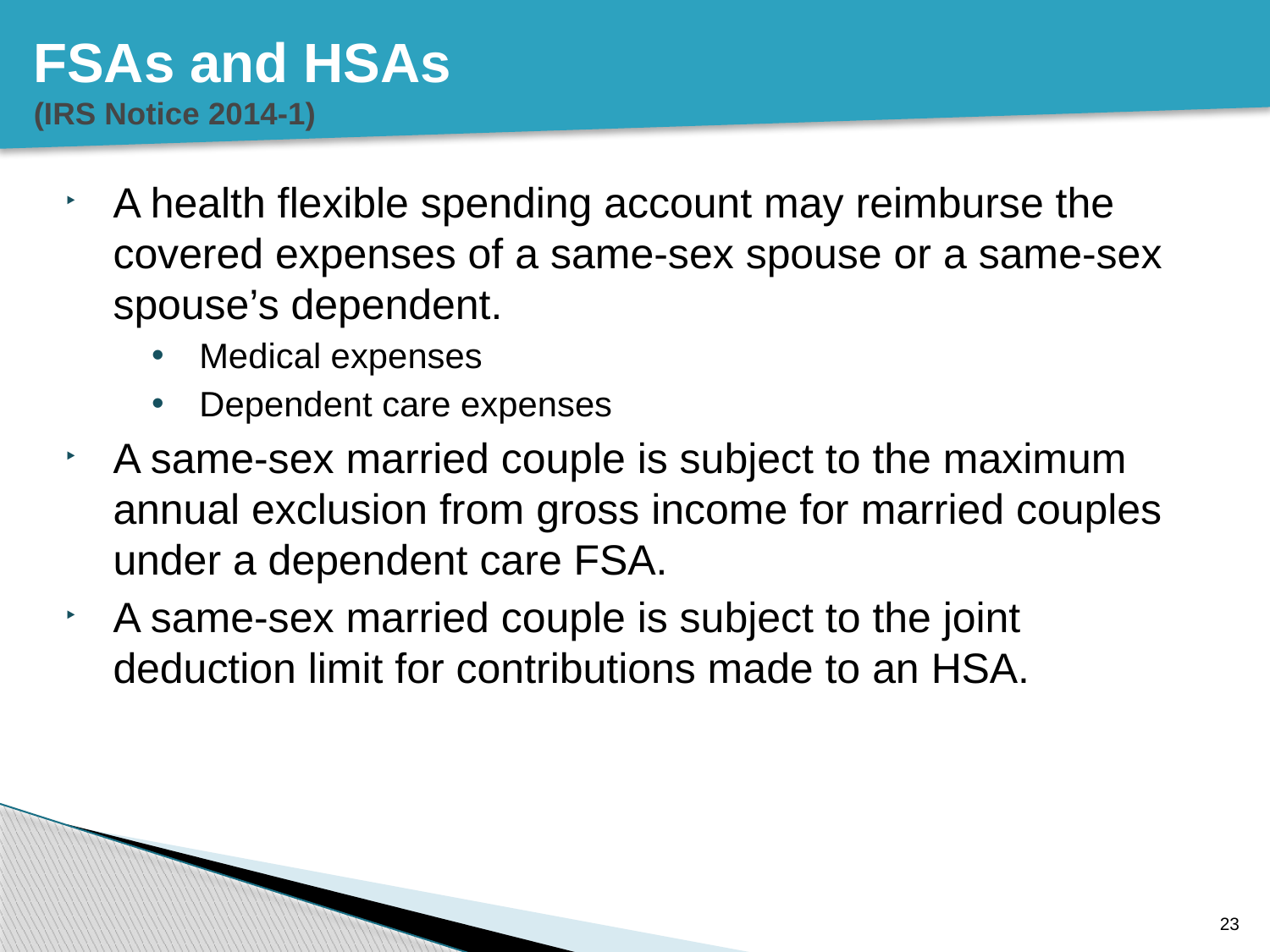

# FSAs and HSAs (IRS Notice 2014-1)
A health flexible spending account may reimburse the covered expenses of a same-sex spouse or a same-sex spouse’s dependent.
Medical expenses
Dependent care expenses
A same-sex married couple is subject to the maximum annual exclusion from gross income for married couples under a dependent care FSA.
A same-sex married couple is subject to the joint deduction limit for contributions made to an HSA.

23